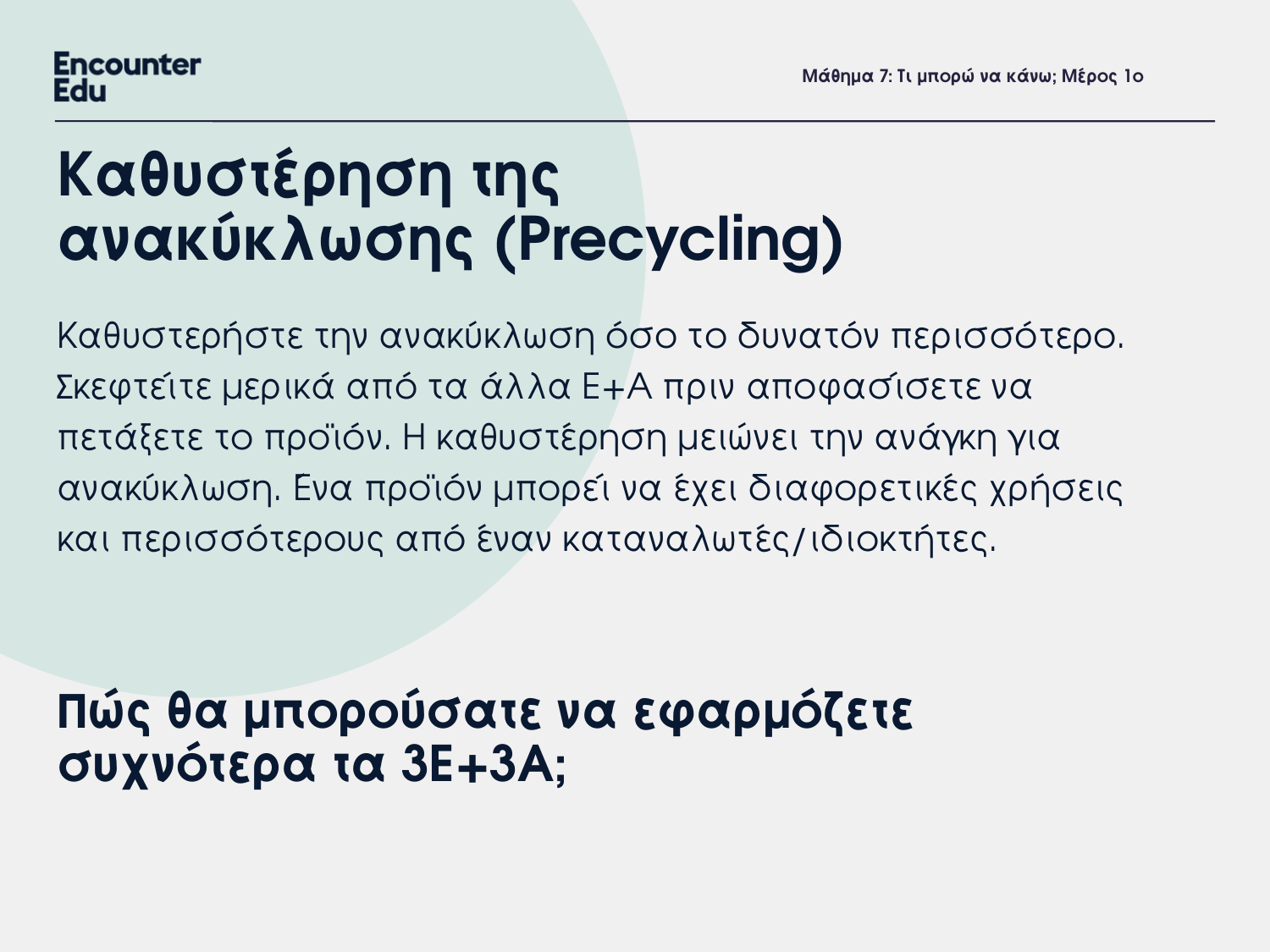

# Μάθημα 7: Τι μπορώ να κάνω; Μέρος 1ο
Καθυστέρηση της ανακύκλωσης (Precycling)
Καθυστερήστε την ανακύκλωση όσο το δυνατόν περισσότερο. Σκεφτείτε μερικά από τα άλλα Ε+Α πριν αποφασίσετε να πετάξετε το προϊόν. Η καθυστέρηση μειώνει την ανάγκη για ανακύκλωση. Ένα προϊόν μπορεί να έχει διαφορετικές χρήσεις και περισσότερους από έναν καταναλωτές/ιδιοκτήτες.
Πώς θα μπορούσατε να εφαρμόζετε συχνότερα τα 3Ε+3Α;